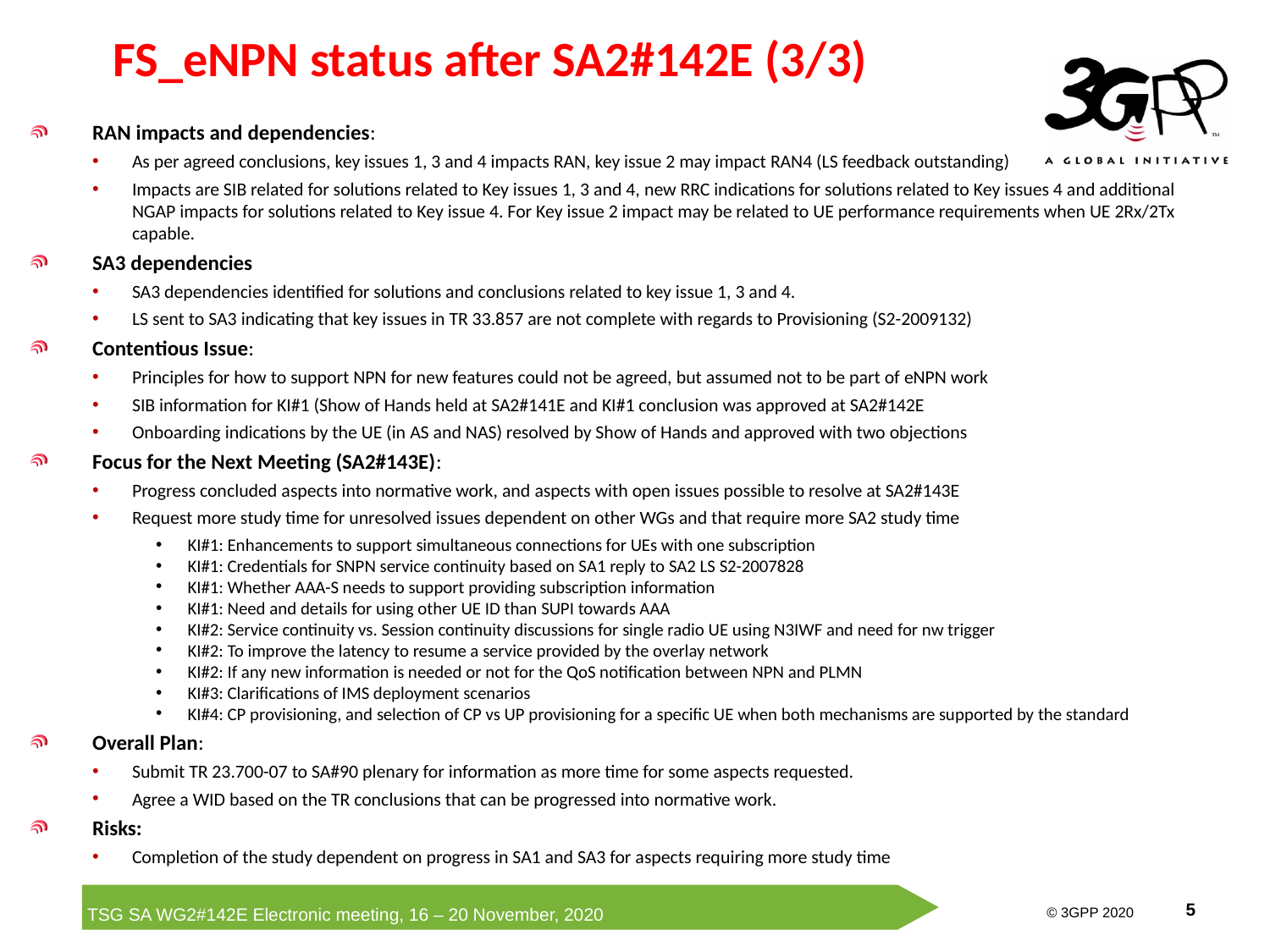

# FS_eNPN status after SA2#142E (3/3)
RAN impacts and dependencies:
As per agreed conclusions, key issues 1, 3 and 4 impacts RAN, key issue 2 may impact RAN4 (LS feedback outstanding)
Impacts are SIB related for solutions related to Key issues 1, 3 and 4, new RRC indications for solutions related to Key issues 4 and additional NGAP impacts for solutions related to Key issue 4. For Key issue 2 impact may be related to UE performance requirements when UE 2Rx/2Tx capable.
SA3 dependencies
SA3 dependencies identified for solutions and conclusions related to key issue 1, 3 and 4.
LS sent to SA3 indicating that key issues in TR 33.857 are not complete with regards to Provisioning (S2-2009132)
Contentious Issue:
Principles for how to support NPN for new features could not be agreed, but assumed not to be part of eNPN work
SIB information for KI#1 (Show of Hands held at SA2#141E and KI#1 conclusion was approved at SA2#142E
Onboarding indications by the UE (in AS and NAS) resolved by Show of Hands and approved with two objections
Focus for the Next Meeting (SA2#143E):
Progress concluded aspects into normative work, and aspects with open issues possible to resolve at SA2#143E
Request more study time for unresolved issues dependent on other WGs and that require more SA2 study time
KI#1: Enhancements to support simultaneous connections for UEs with one subscription
KI#1: Credentials for SNPN service continuity based on SA1 reply to SA2 LS S2-2007828
KI#1: Whether AAA-S needs to support providing subscription information
KI#1: Need and details for using other UE ID than SUPI towards AAA
KI#2: Service continuity vs. Session continuity discussions for single radio UE using N3IWF and need for nw trigger
KI#2: To improve the latency to resume a service provided by the overlay network
KI#2: If any new information is needed or not for the QoS notification between NPN and PLMN
KI#3: Clarifications of IMS deployment scenarios
KI#4: CP provisioning, and selection of CP vs UP provisioning for a specific UE when both mechanisms are supported by the standard
Overall Plan:
Submit TR 23.700-07 to SA#90 plenary for information as more time for some aspects requested.
Agree a WID based on the TR conclusions that can be progressed into normative work.
Risks:
Completion of the study dependent on progress in SA1 and SA3 for aspects requiring more study time